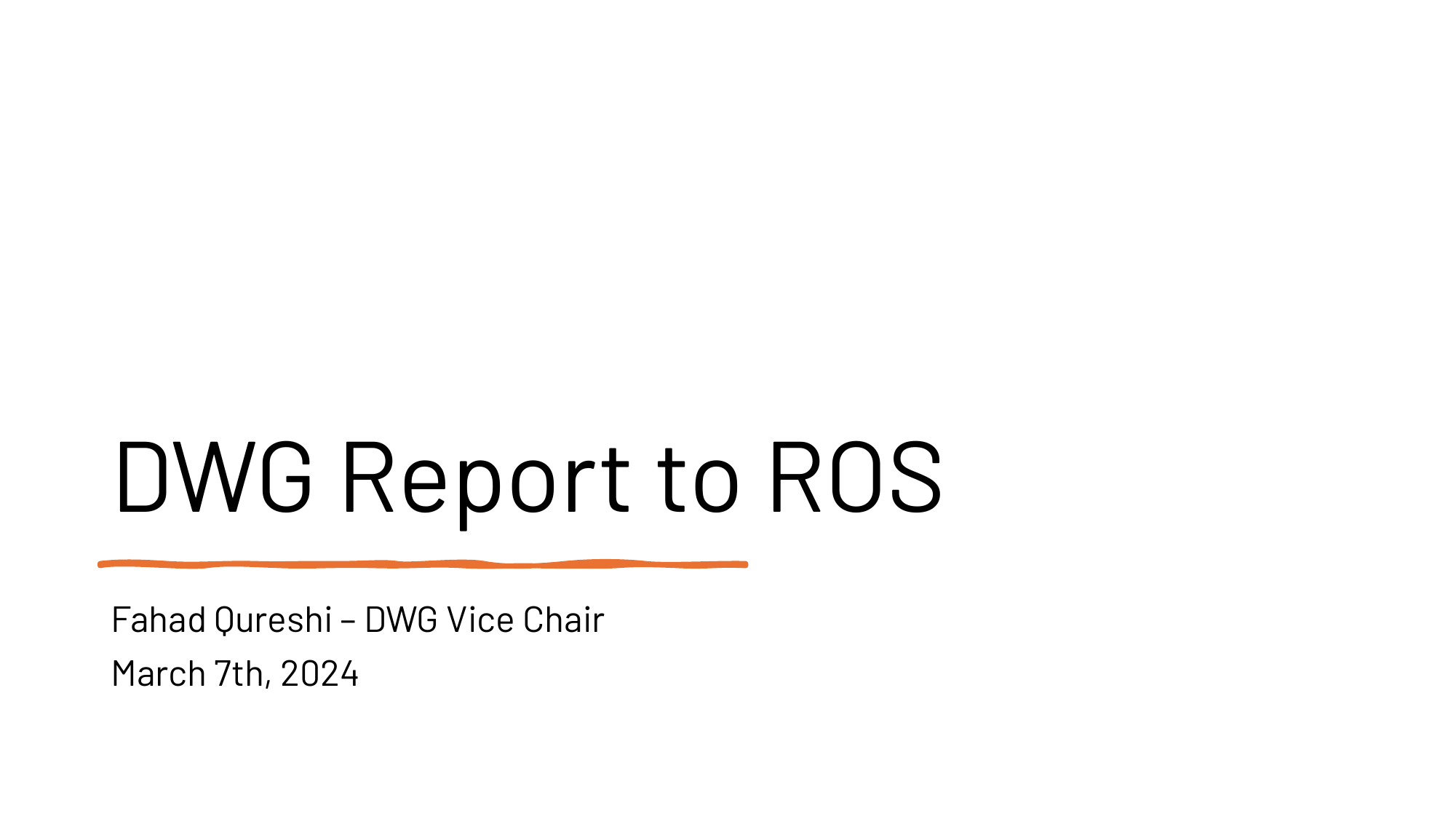

# DWG Report to ROS

Fahad Qureshi – DWG Vice Chair
March 7th, 2024